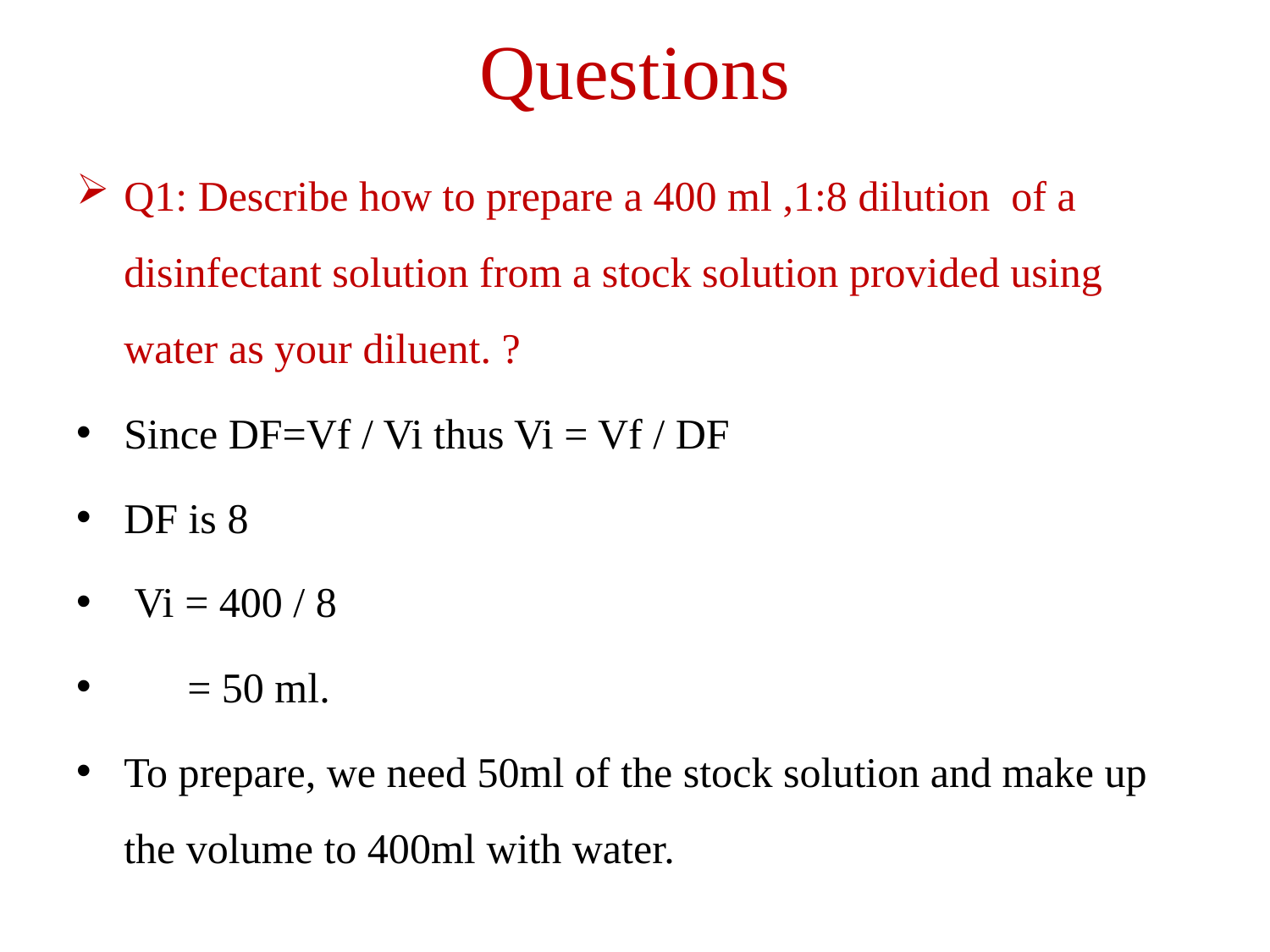

# Questions
Q1: Describe how to prepare a 400 ml ,1:8 dilution  of a disinfectant solution from a stock solution provided using water as your diluent. ?
Since DF=Vf / Vi thus Vi = Vf / DF
DF is 8
 Vi = 400 / 8
      = 50 ml.
To prepare, we need 50ml of the stock solution and make up the volume to 400ml with water.